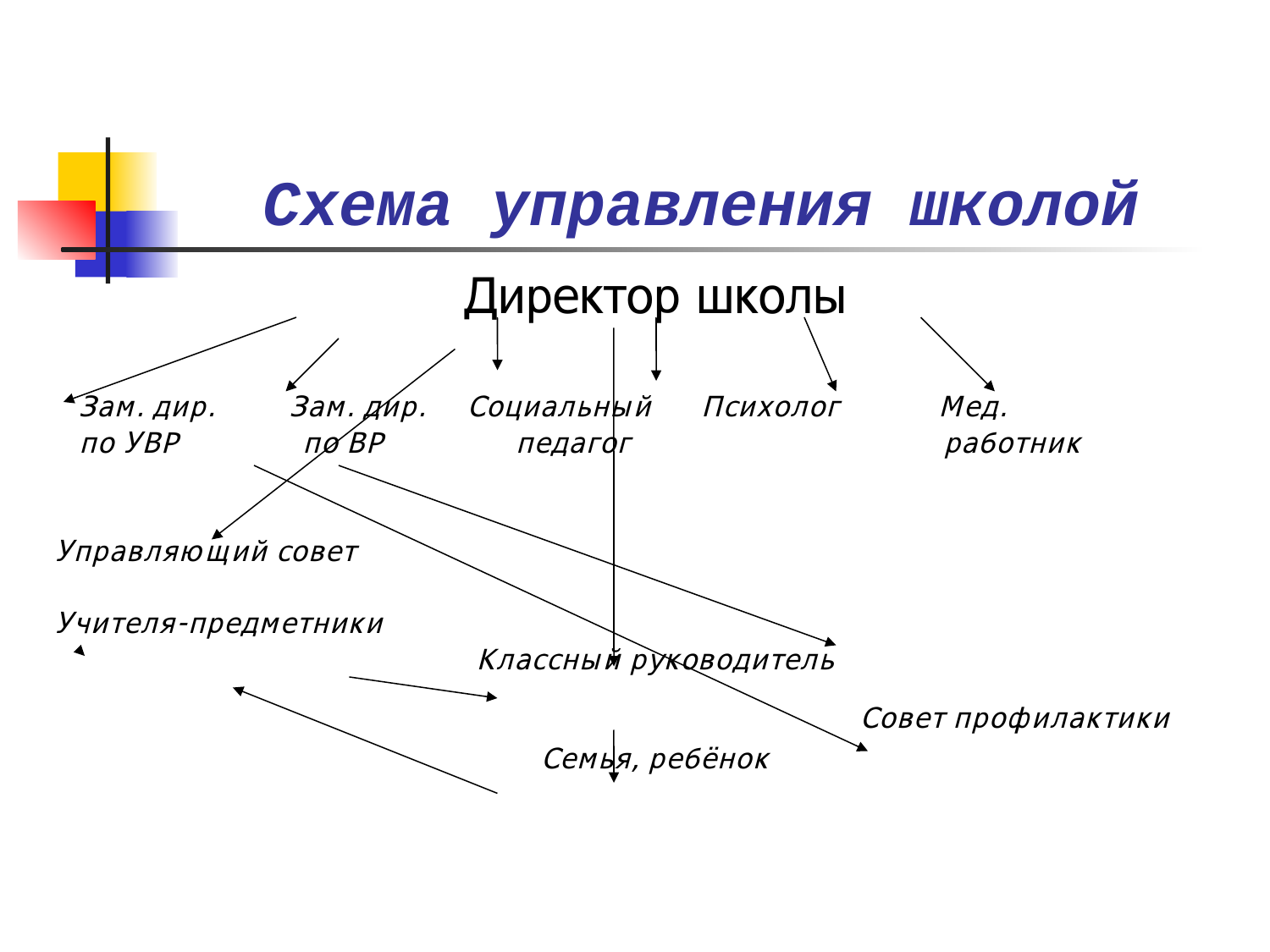

# Схема управления школой
Директор школы

   Зам. дир.         Зам. дир.     Социальный      Психолог            Мед.
   по УВР               по ВР                педагог                                      работник

Управляющий совет

Учителя-предметники
Классный руководитель
                                                  Совет профилактики
Семья, ребёнок